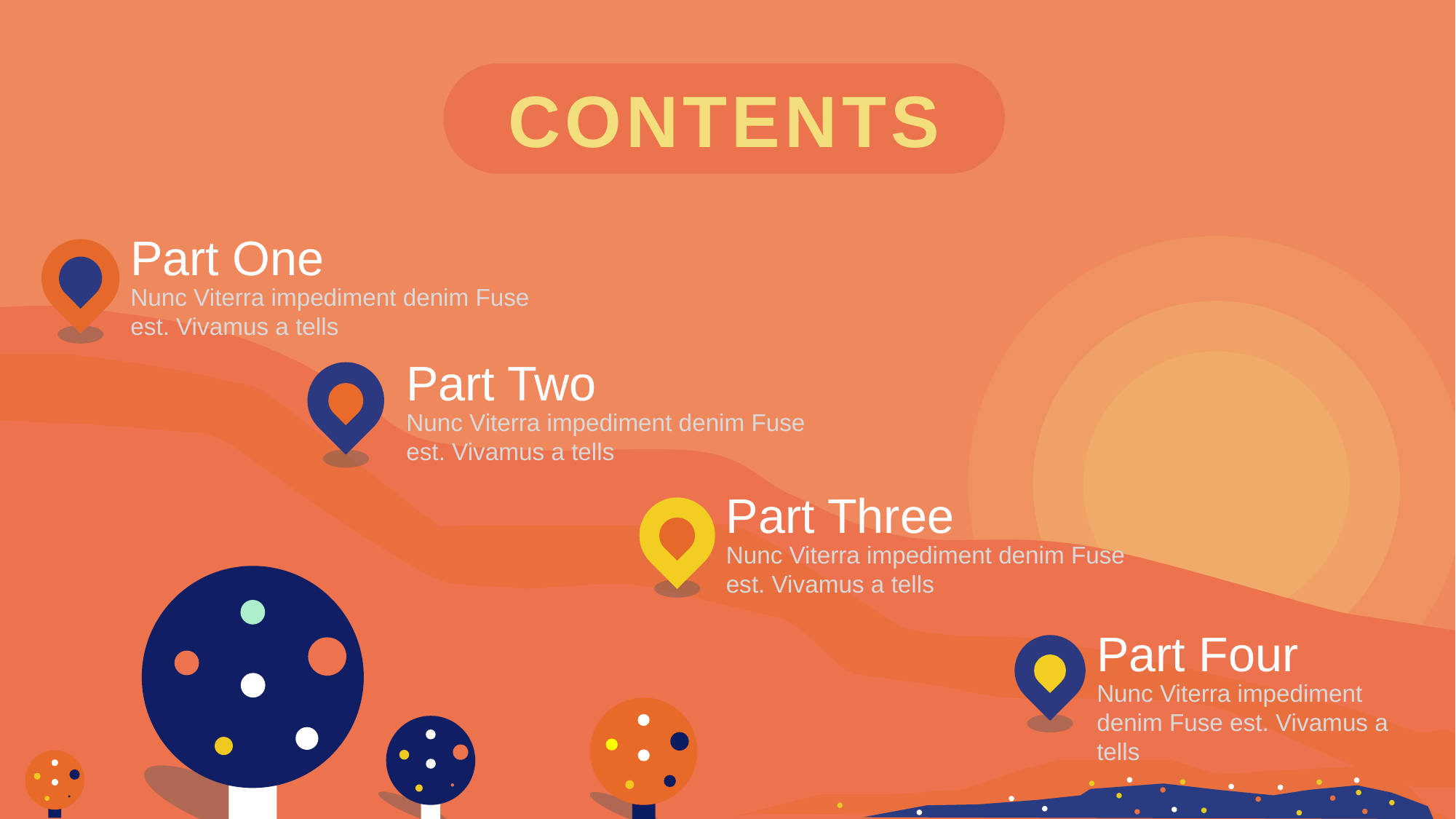

CONTENTS
Part One

Nunc Viterra impediment denim Fuse est. Vivamus a tells

Part Two

Nunc Viterra impediment denim Fuse est. Vivamus a tells

Part Three

Nunc Viterra impediment denim Fuse est. Vivamus a tells

Part Four

Nunc Viterra impediment denim Fuse est. Vivamus a tells